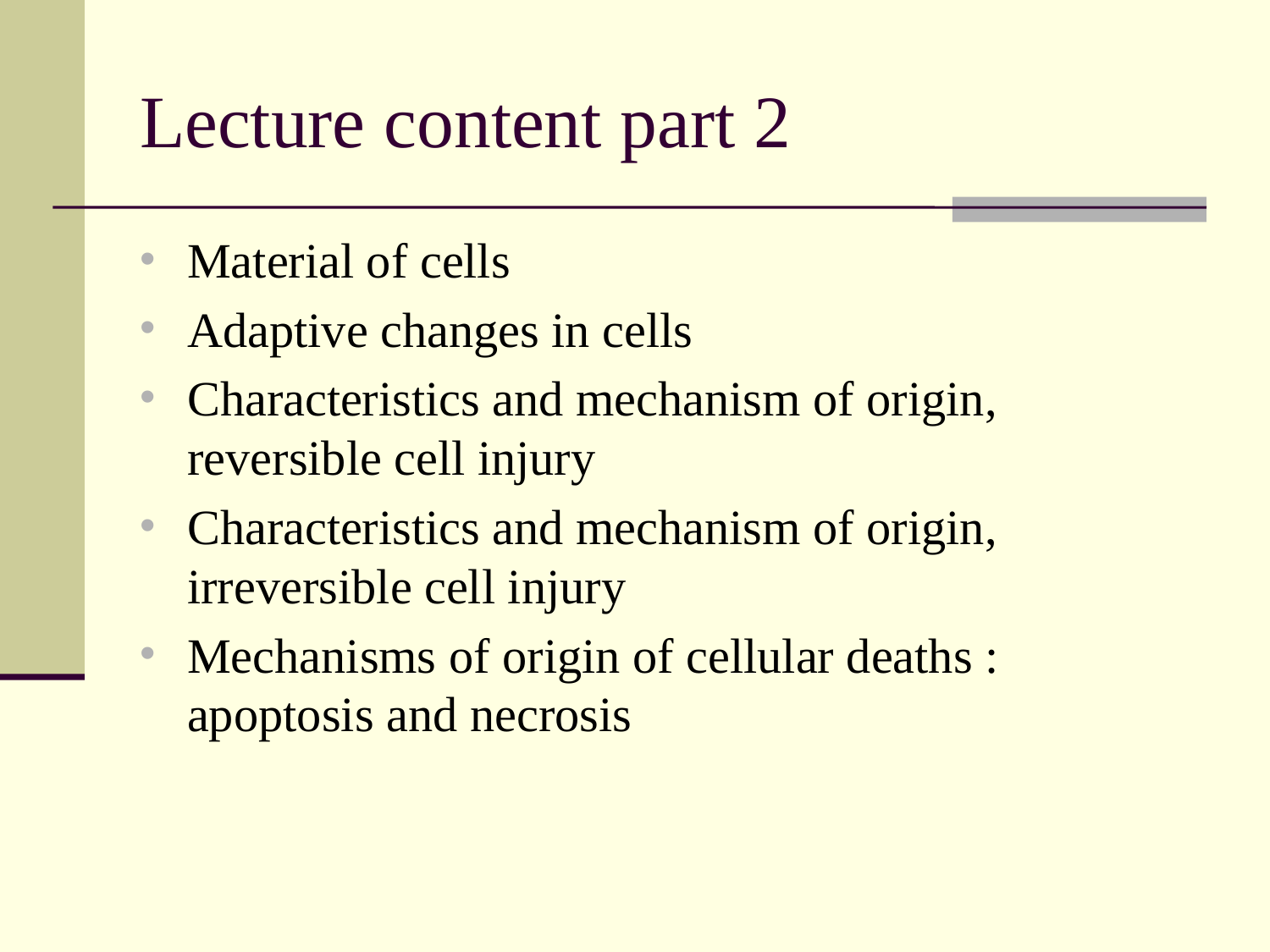

# Lecture content part 2
Material of cells
Adaptive changes in cells
Characteristics and mechanism of origin, reversible cell injury
Characteristics and mechanism of origin, irreversible cell injury
Mechanisms of origin of cellular deaths : apoptosis and necrosis